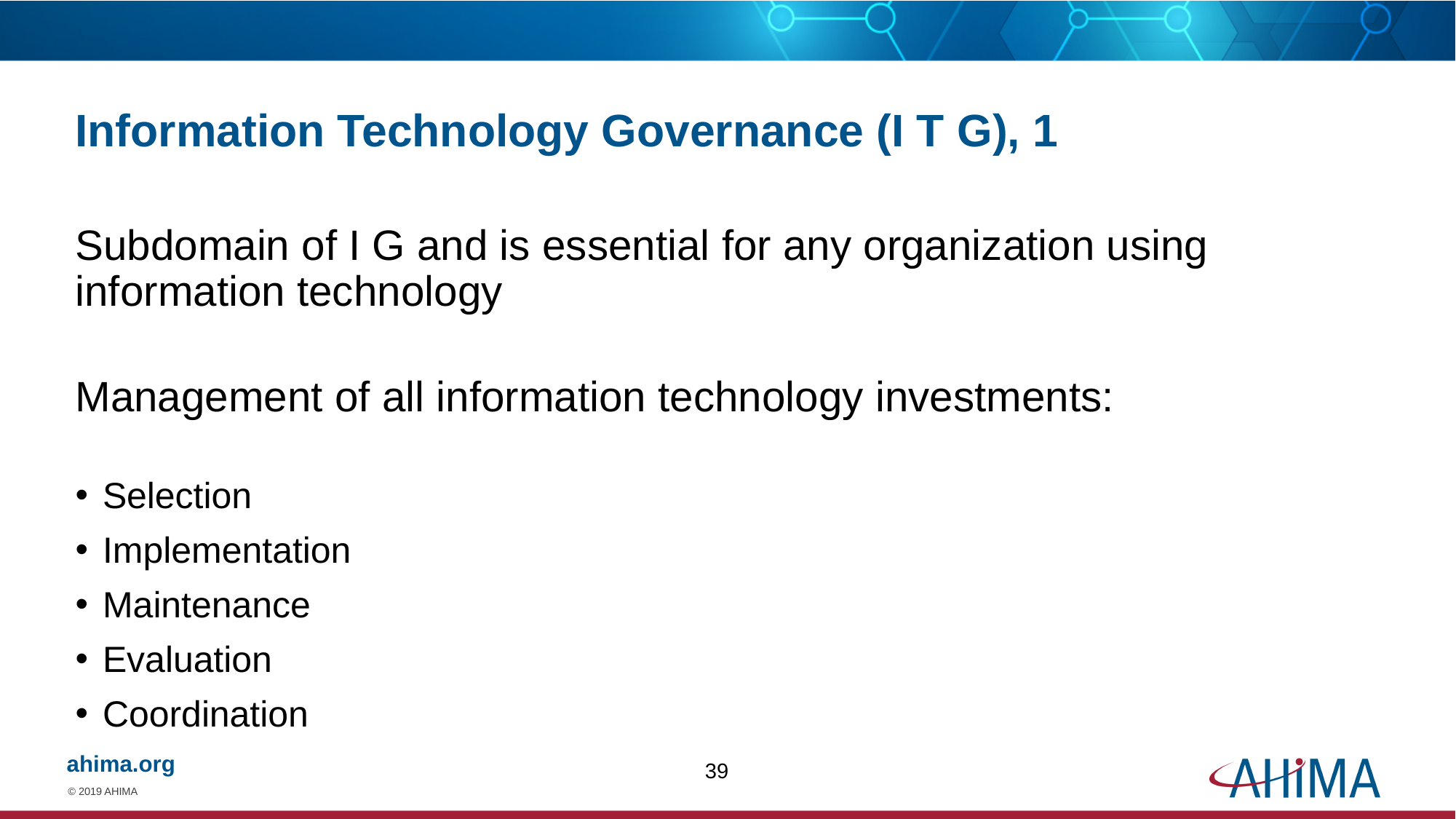

# Information Technology Governance (I T G), 1
Subdomain of I G and is essential for any organization using information technology

Management of all information technology investments:

Selection
Implementation
Maintenance
Evaluation
Coordination